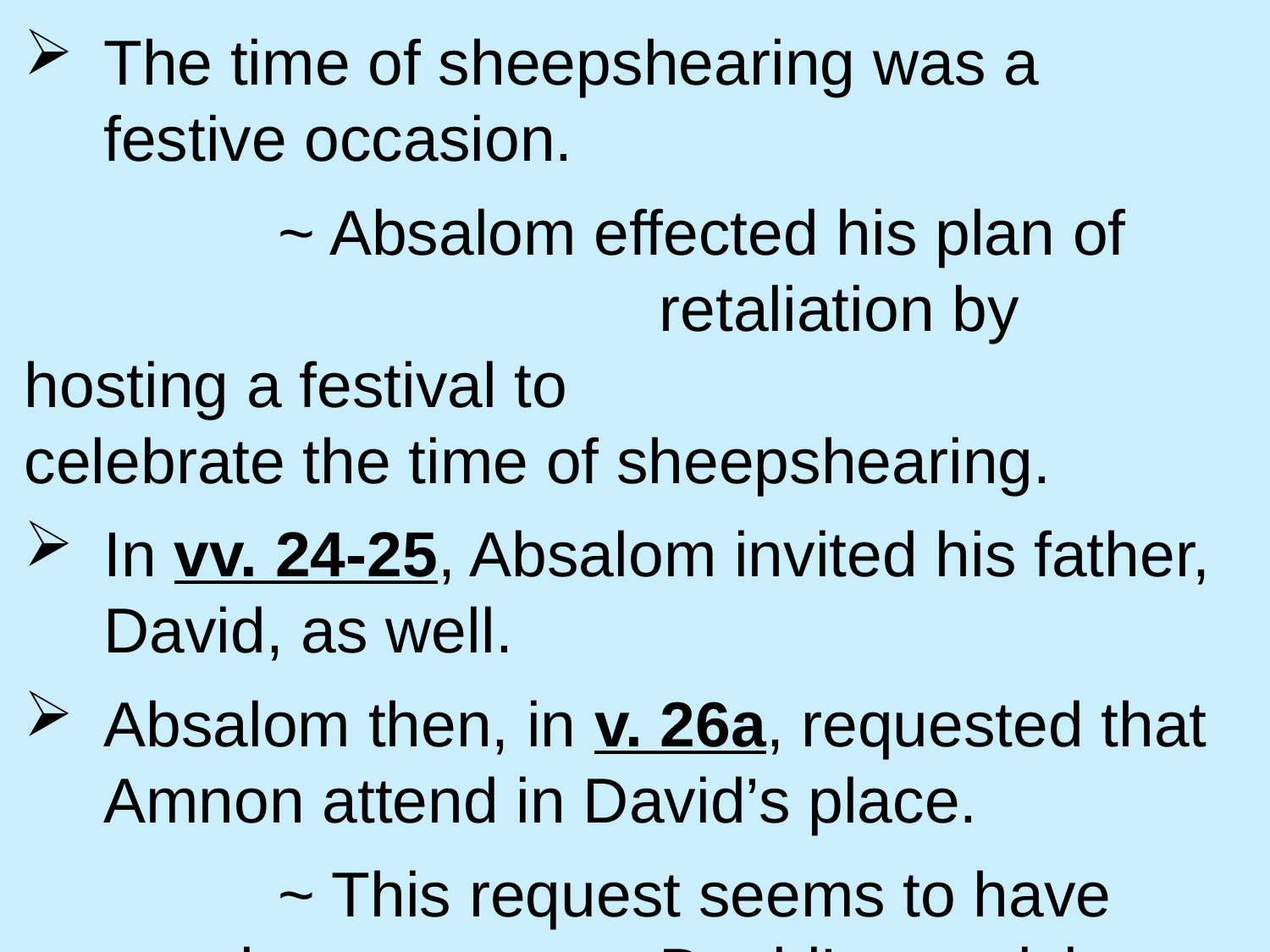

The time of sheep­shearing was a festive occasion.
		~ Absalom effected his plan of 						retaliation by hosting a festival to 					celebrate the time of sheepshearing.
In vv. 24-25, Absalom invited his father, David, as well.
Absalom then, in v. 26a, requested that Amnon attend in David’s place.
		~ This request seems to have aroused 				David’s suspicions: (v. 26b).